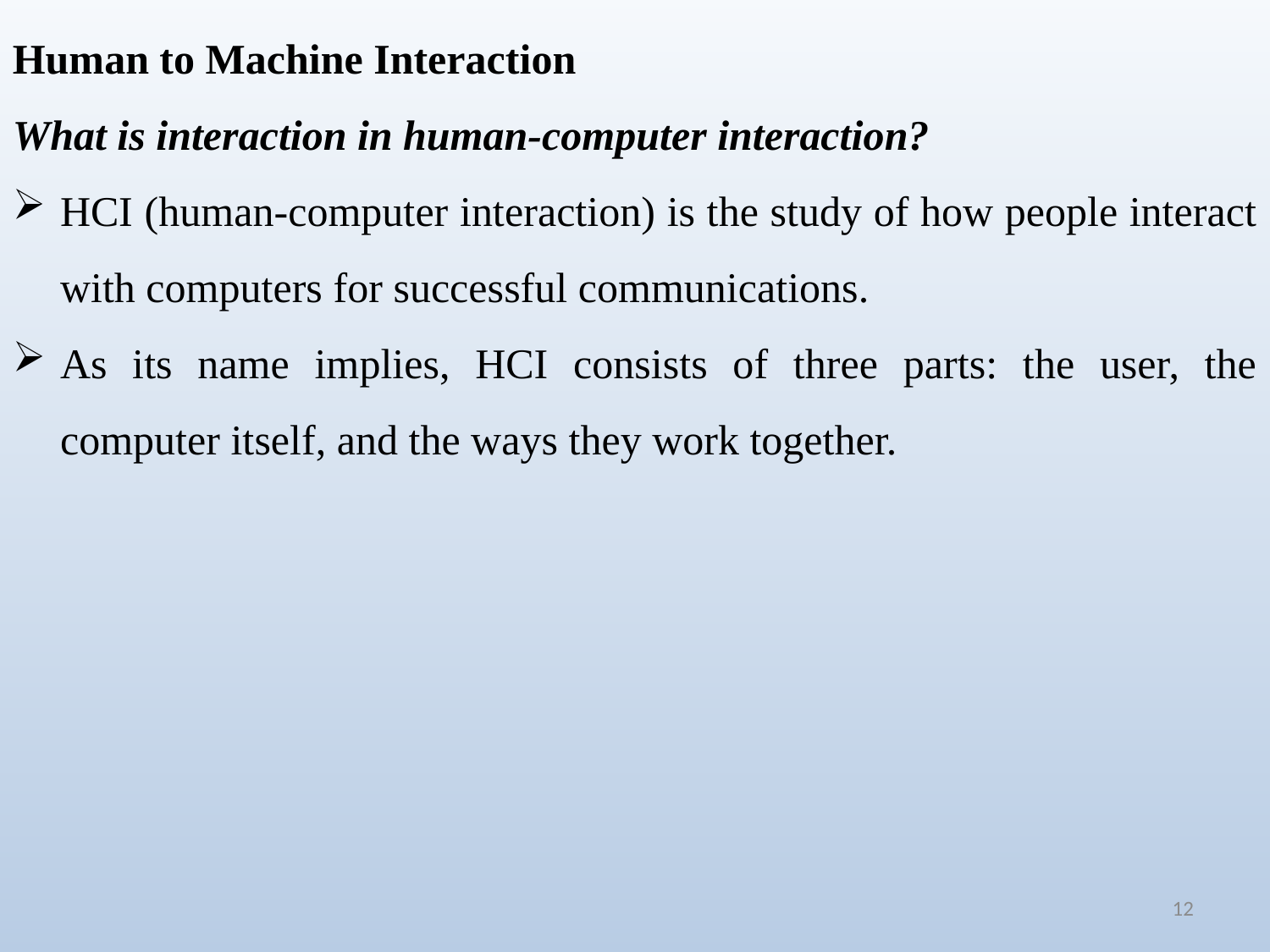

Human to Machine Interaction
What is interaction in human-computer interaction?
HCI (human-computer interaction) is the study of how people interact with computers for successful communications.
As its name implies, HCI consists of three parts: the user, the computer itself, and the ways they work together.

12